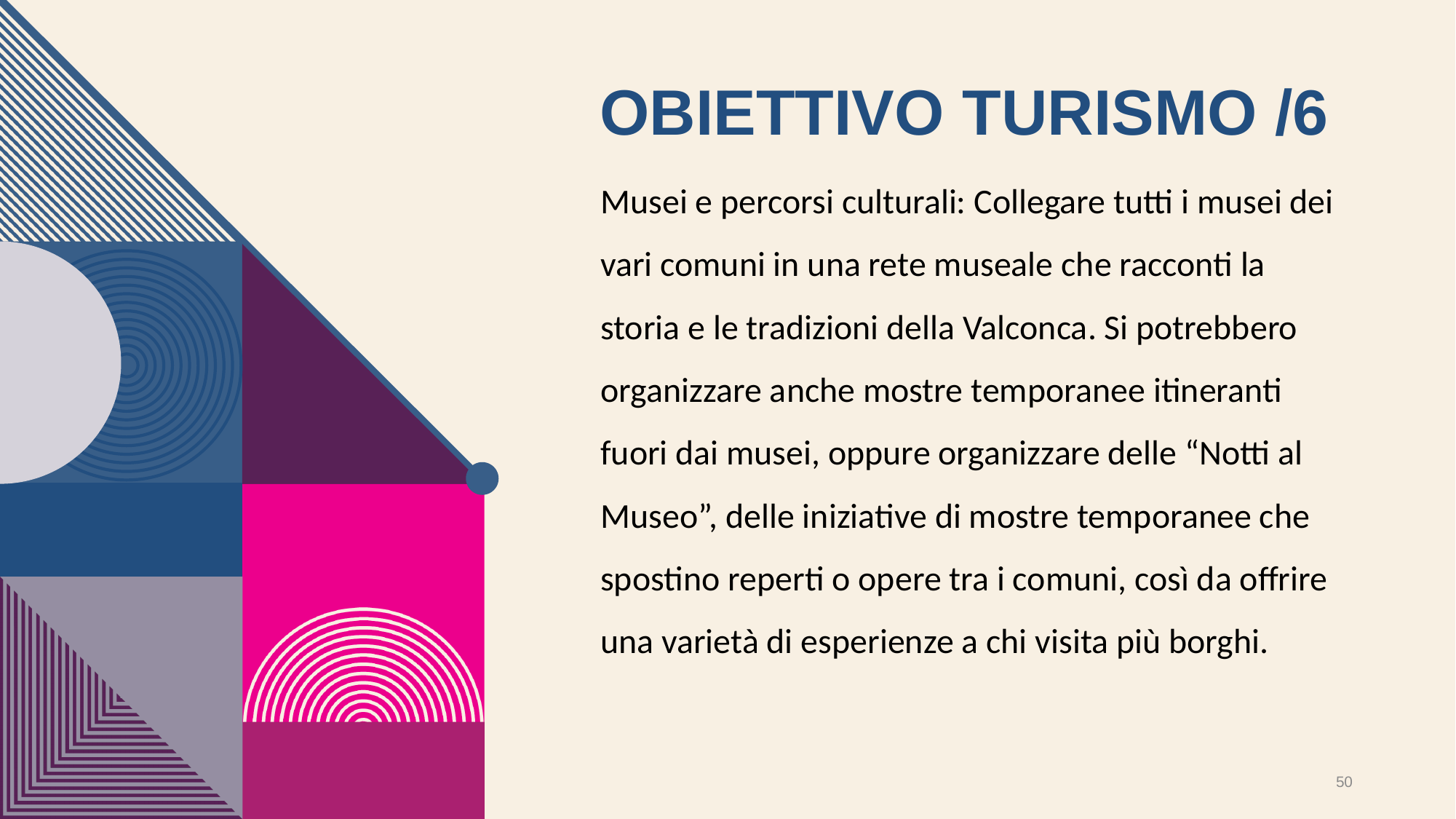

# Obiettivo Turismo /6
Musei e percorsi culturali: Collegare tutti i musei dei vari comuni in una rete museale che racconti la storia e le tradizioni della Valconca. Si potrebbero organizzare anche mostre temporanee itineranti fuori dai musei, oppure organizzare delle “Notti al Museo”, delle iniziative di mostre temporanee che spostino reperti o opere tra i comuni, così da offrire una varietà di esperienze a chi visita più borghi.

50